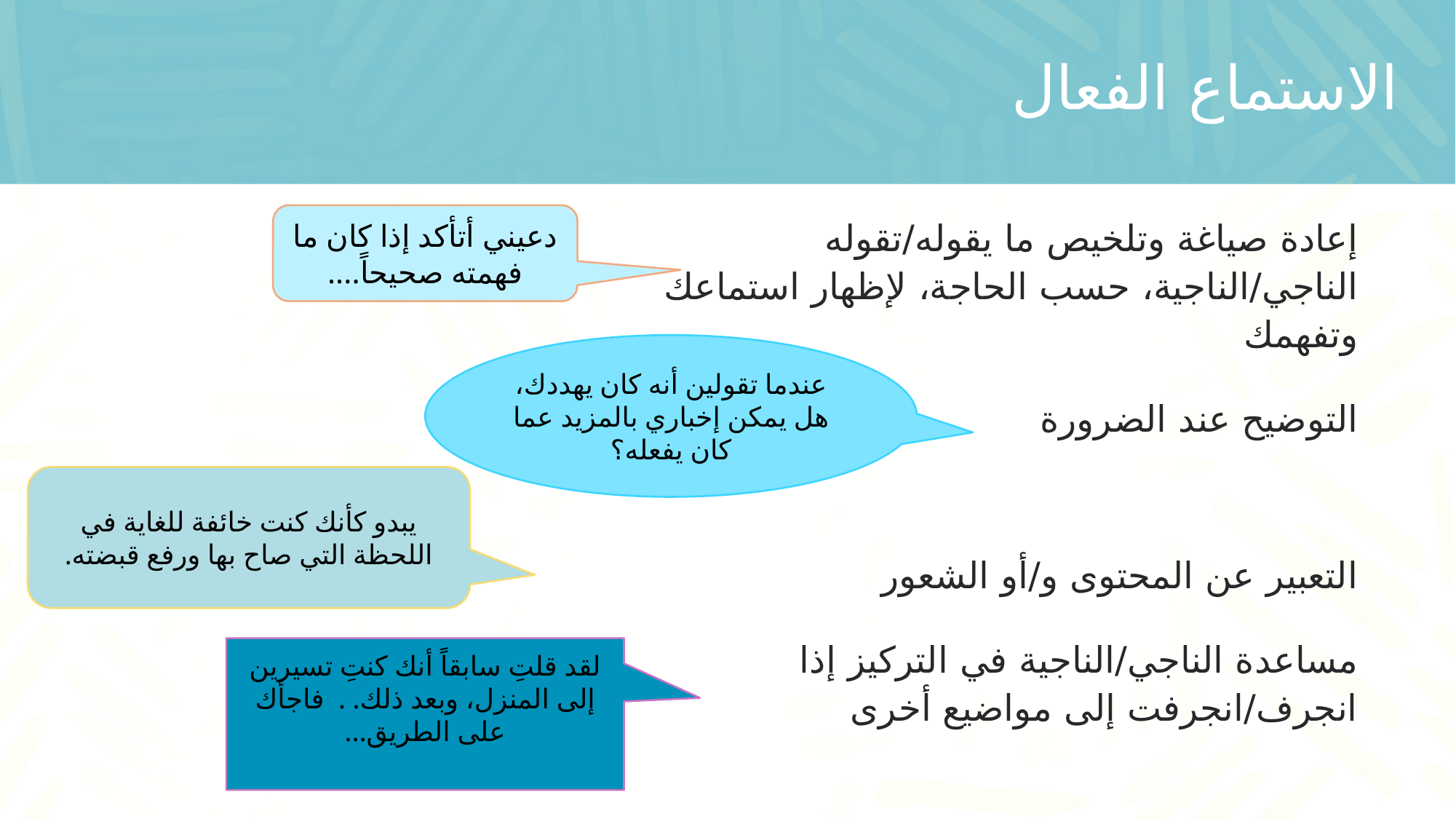

# الاستماع الفعال

دعيني أتأكد إذا كان ما فهمته صحيحاً....

عندما تقولين أنه كان يهددك، هل يمكن إخباري بالمزيد عما كان يفعله؟

يبدو كأنك كنت خائفة للغاية في اللحظة التي صاح بها ورفع قبضته.

لقد قلتِ سابقاً أنك كنتِ تسيرين إلى المنزل، وبعد ذلك. .  فاجأك على الطريق…

إعادة صياغة وتلخيص ما يقوله/تقوله الناجي/الناجية، حسب الحاجة، لإظهار استماعك وتفهمك
التوضيح عند الضرورة

التعبير عن المحتوى و/أو الشعور
مساعدة الناجي/الناجية في التركيز إذا انجرف/انجرفت إلى مواضيع أخرى